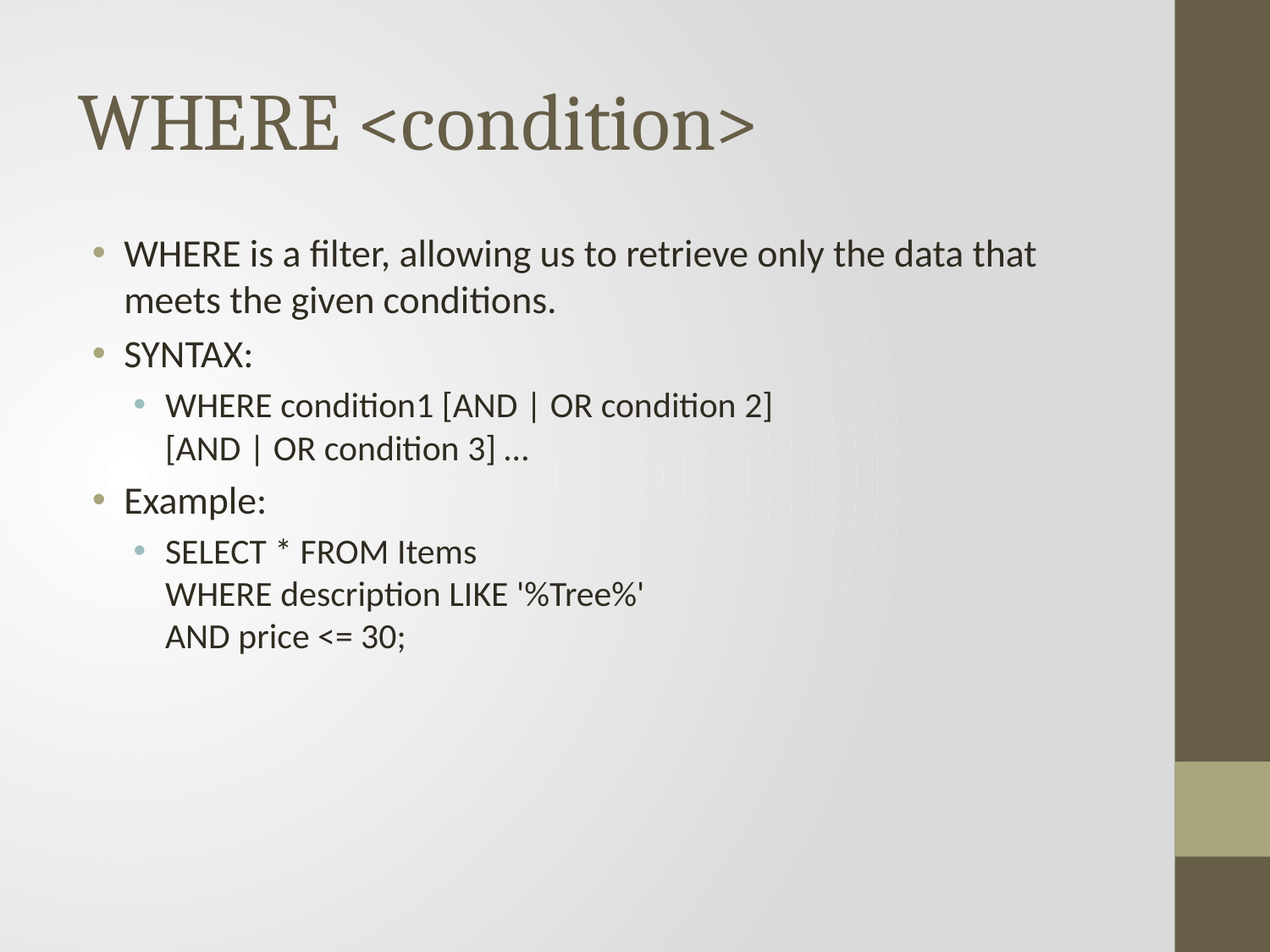

# WHERE <condition>
WHERE is a filter, allowing us to retrieve only the data that meets the given conditions.
SYNTAX:
WHERE condition1 [AND | OR condition 2]
[AND | OR condition 3] …
Example:
SELECT * FROM Items
WHERE description LIKE '%Tree%'
AND price <= 30;